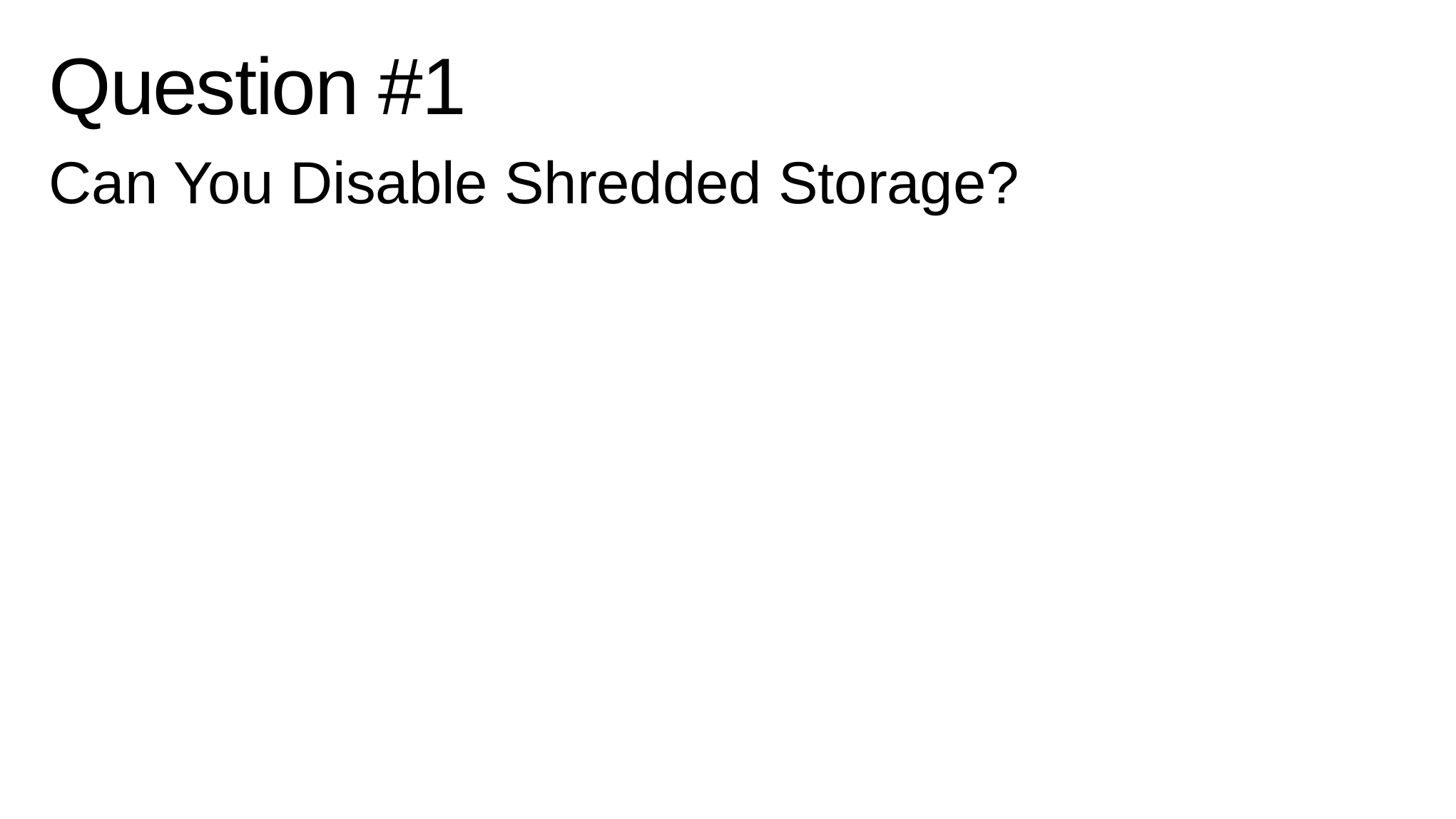

# Question #1
Can You Disable Shredded Storage?